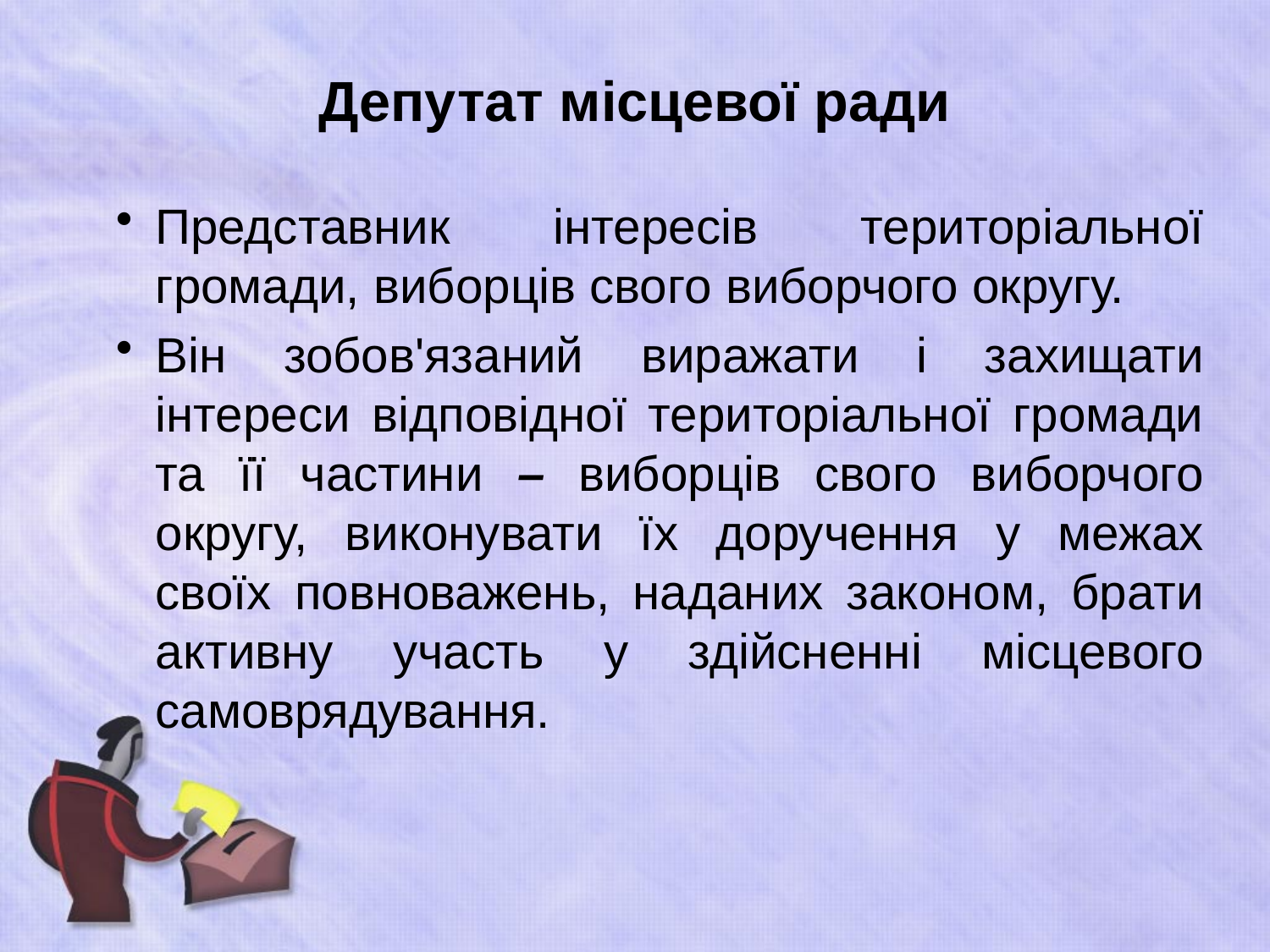

# Депутат місцевої ради

Представник інтересів територіальної громади, виборців свого виборчого округу.
Він зобов'язаний виражати і захищати інтереси відповідної територіальної громади та її частини – виборців свого виборчого округу, виконувати їх доручення у межах своїх повноважень, наданих законом, брати активну участь у здійсненні місцевого самоврядування.